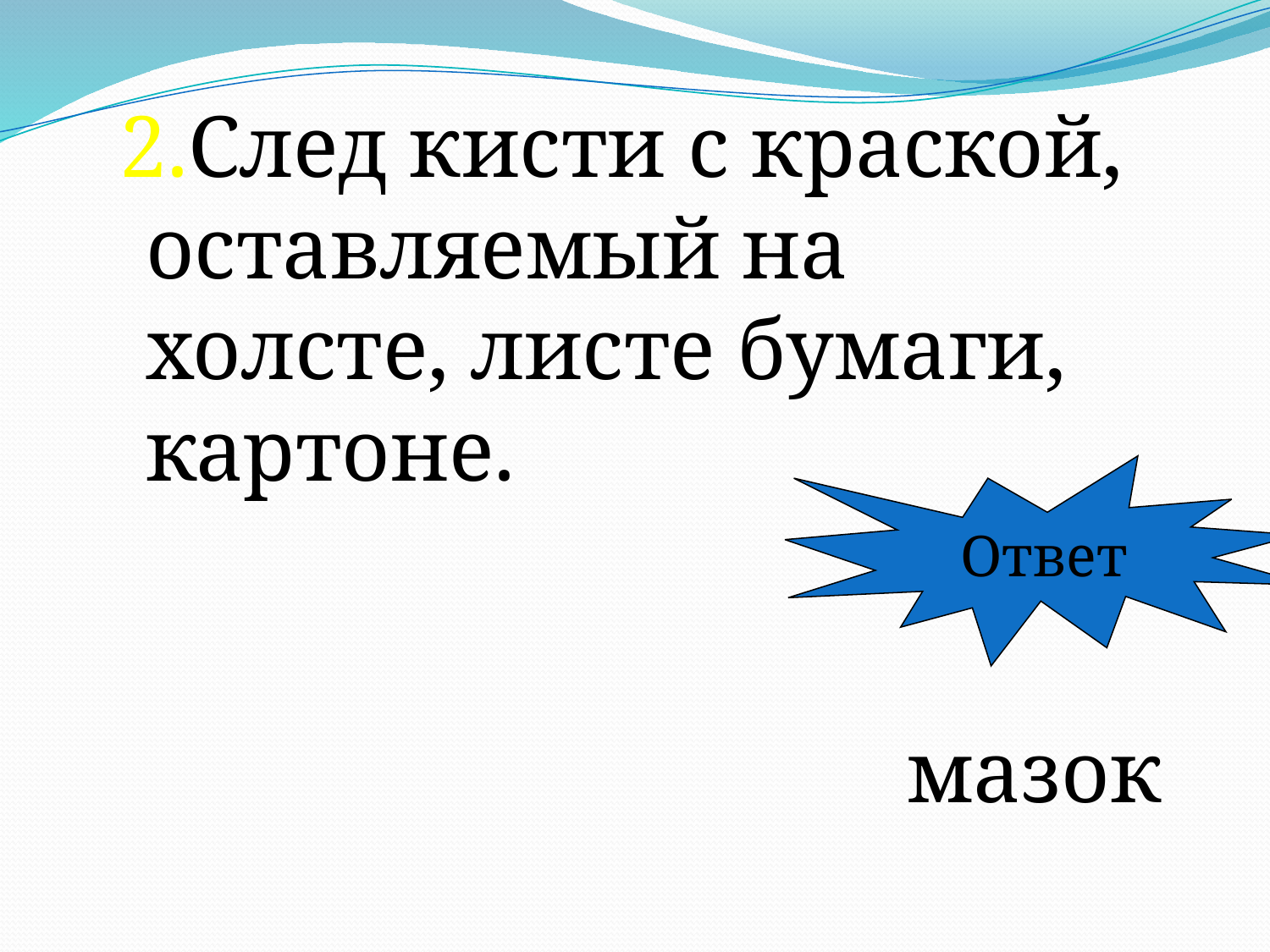

2.След кисти с краской, оставляемый на холсте, листе бумаги, картоне.
                                                                                      мазок

Ответ